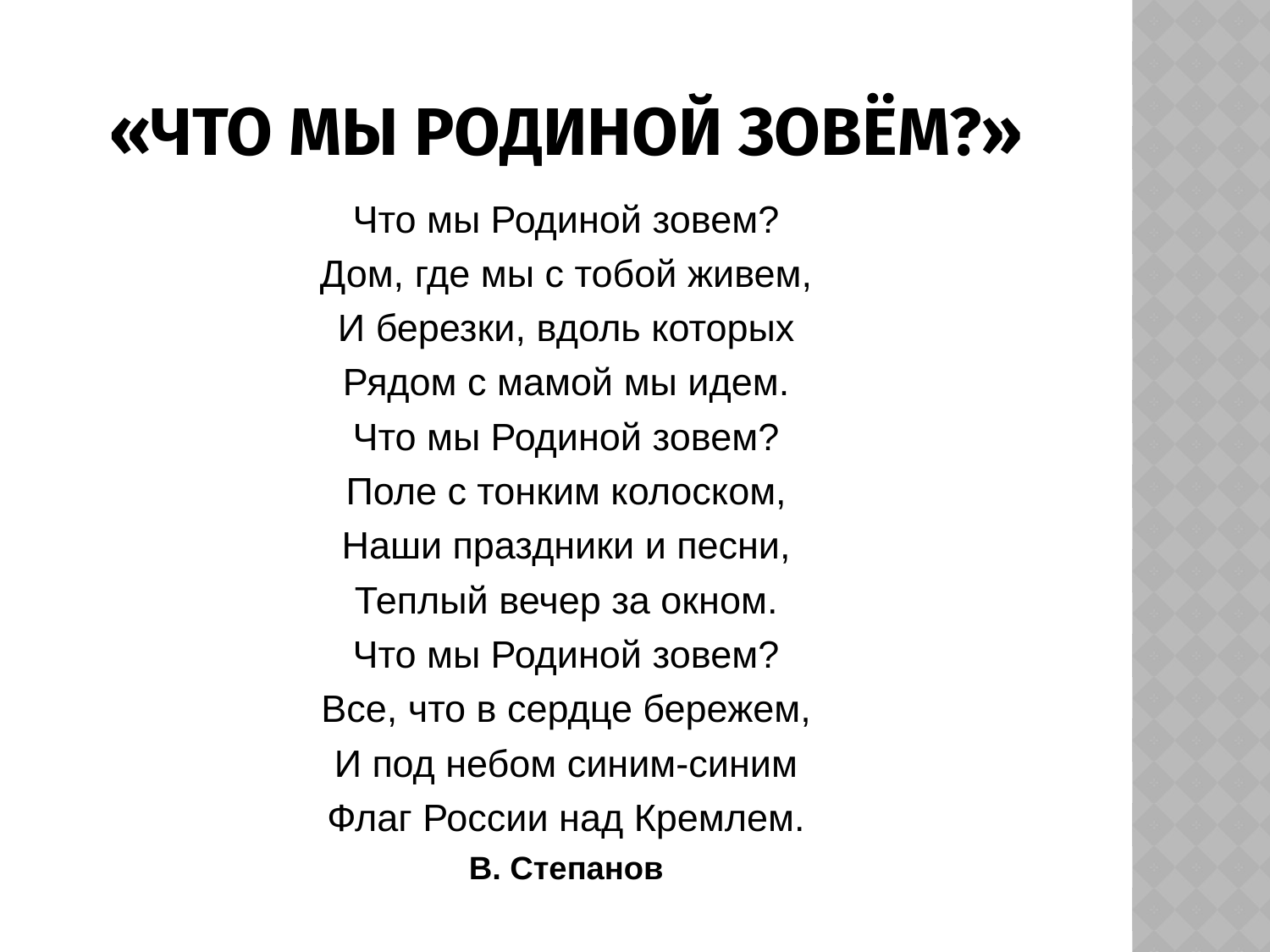

# «Что мы Родиной Зовём?»
Что мы Родиной зовем?
Дом, где мы с тобой живем,
И березки, вдоль которых
Рядом с мамой мы идем.
Что мы Родиной зовем?
Поле с тонким колоском,
Наши праздники и песни,
Теплый вечер за окном.
Что мы Родиной зовем?
Все, что в сердце бережем,
И под небом синим-синим
Флаг России над Кремлем.
В. Степанов